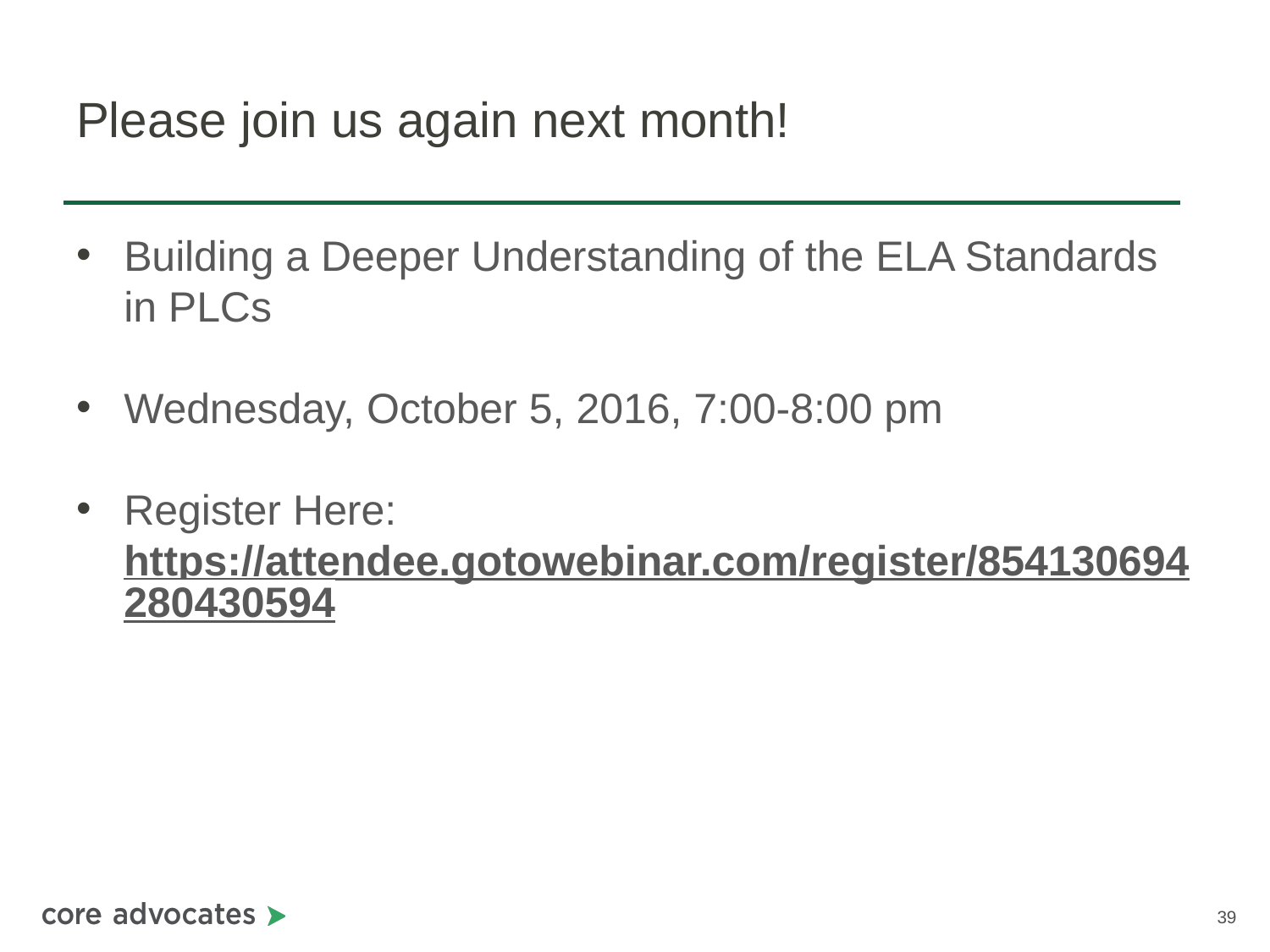

# Please join us again next month!
Building a Deeper Understanding of the ELA Standards in PLCs

Wednesday, October 5, 2016, 7:00-8:00 pm

Register Here: https://attendee.gotowebinar.com/register/854130694280430594